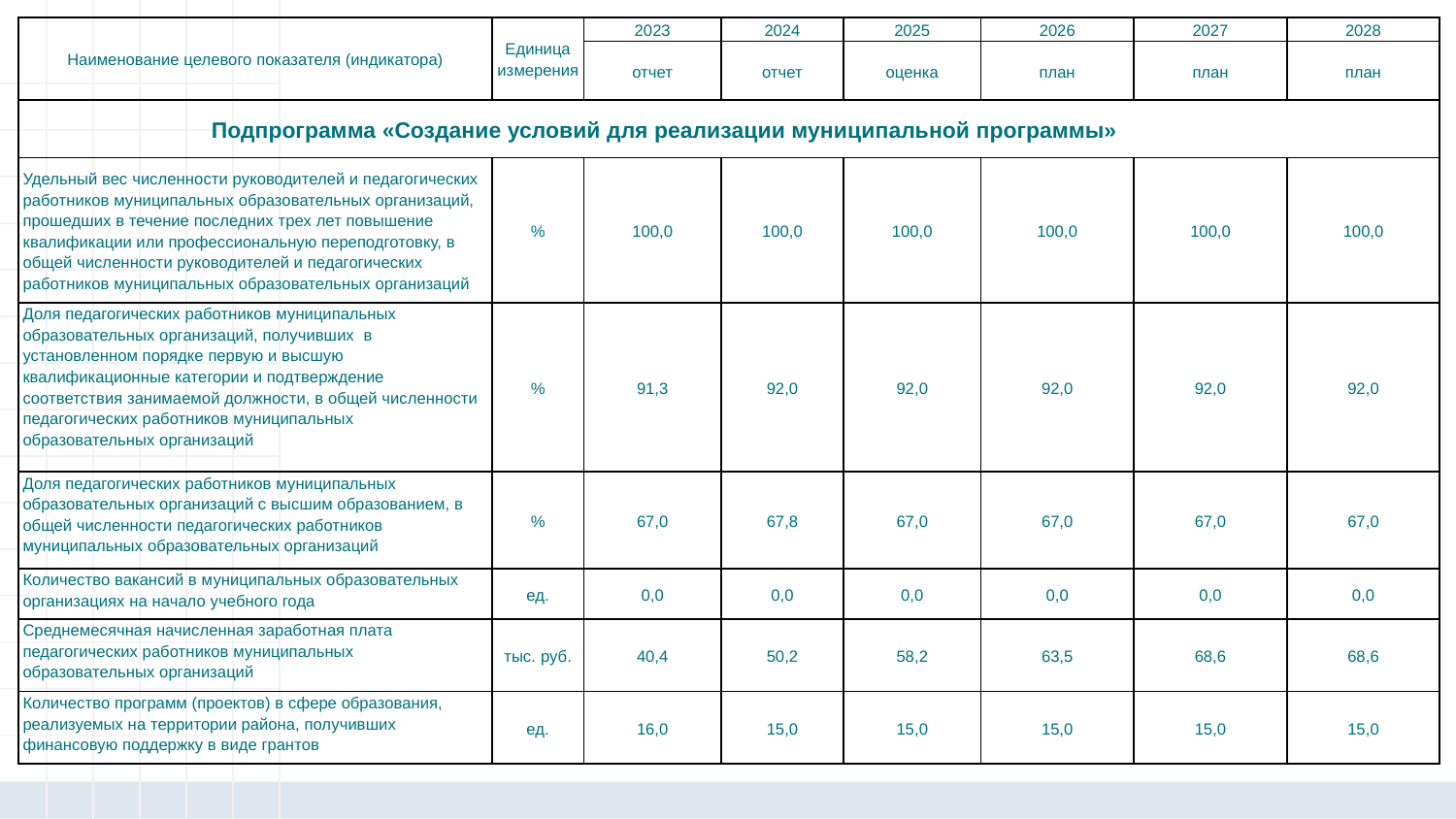

| Наименование целевого показателя (индикатора) | Единица измерения | 2023 | 2024 | 2025 | 2026 | 2027 | 2028 |
| --- | --- | --- | --- | --- | --- | --- | --- |
|  |  | отчет | отчет | оценка | план | план | план |
| Подпрограмма «Создание условий для реализации муниципальной программы» |  |  |  |  |  |  |  |
| Удельный вес численности руководителей и педагогических работников муниципальных образовательных организаций, прошедших в течение последних трех лет повышение квалификации или профессиональную переподготовку, в общей численности руководителей и педагогических работников муниципальных образовательных организаций | % | 100,0 | 100,0 | 100,0 | 100,0 | 100,0 | 100,0 |
| Доля педагогических работников муниципальных образовательных организаций, получивших в установленном порядке первую и высшую квалификационные категории и подтверждение соответствия занимаемой должности, в общей численности педагогических работников муниципальных образовательных организаций | % | 91,3 | 92,0 | 92,0 | 92,0 | 92,0 | 92,0 |
| Доля педагогических работников муниципальных образовательных организаций с высшим образованием, в общей численности педагогических работников муниципальных образовательных организаций | % | 67,0 | 67,8 | 67,0 | 67,0 | 67,0 | 67,0 |
| Количество вакансий в муниципальных образовательных организациях на начало учебного года | ед. | 0,0 | 0,0 | 0,0 | 0,0 | 0,0 | 0,0 |
| Среднемесячная начисленная заработная плата педагогических работников муниципальных образовательных организаций | тыс. руб. | 40,4 | 50,2 | 58,2 | 63,5 | 68,6 | 68,6 |
| Количество программ (проектов) в сфере образования, реализуемых на территории района, получивших финансовую поддержку в виде грантов | ед. | 16,0 | 15,0 | 15,0 | 15,0 | 15,0 | 15,0 |